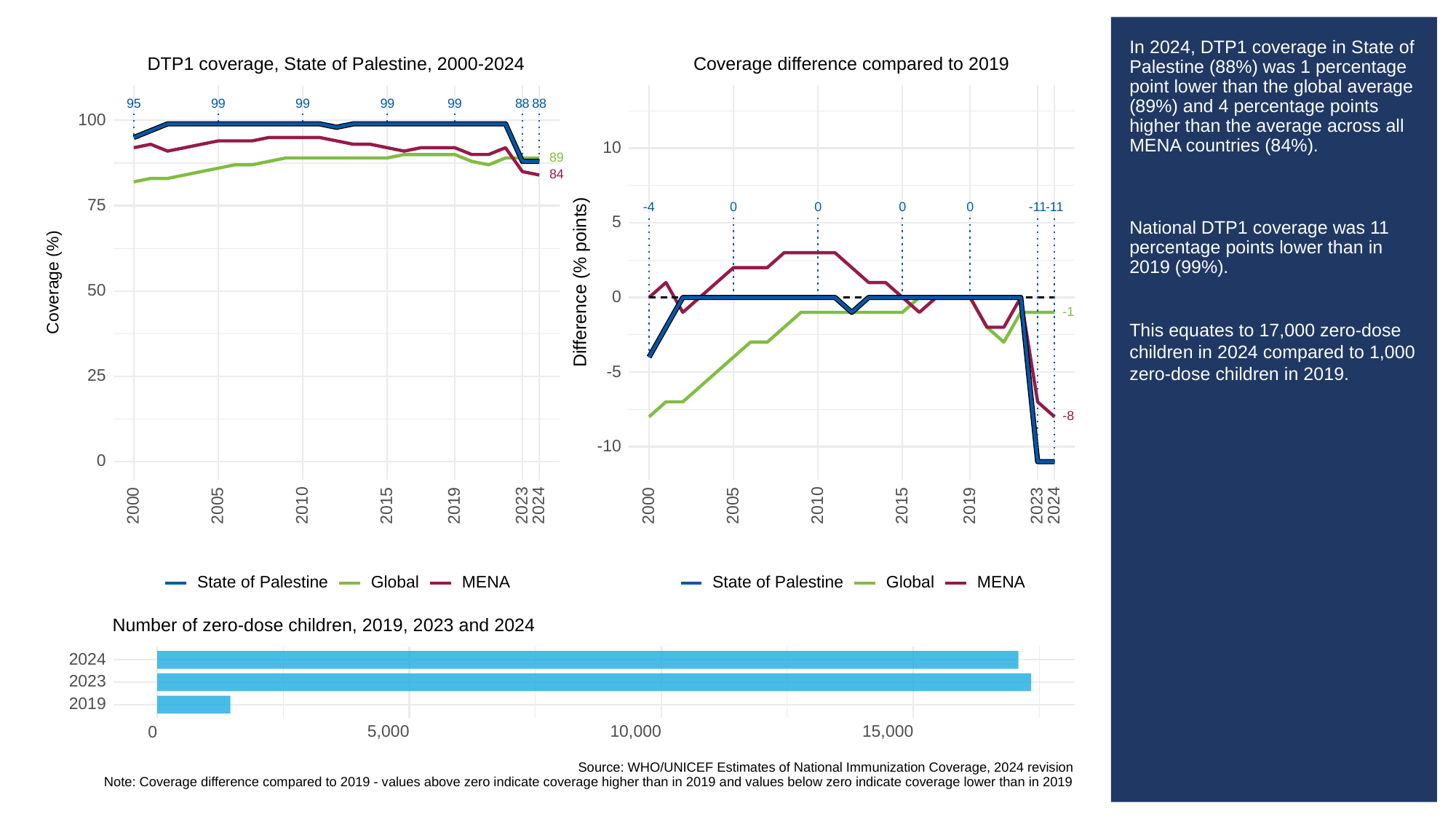

# In 2024, DTP1 coverage in State of Palestine (88%) was 1 percentage point lower than the global average (89%) and 4 percentage points higher than the average across all MENA countries (84%).

National DTP1 coverage was 11 percentage points lower than in 2019 (99%).

This equates to 17,000 zero-dose children in 2024 compared to 1,000 zero-dose children in 2019.

DTP1 coverage, State of Palestine, 2000-2024
Coverage difference compared to 2019

95
99
99
99
99
88
88

100

10

89

84

75
0
0
0
0
-11
-11
-4

5

Difference (% points)
Coverage (%)
50

0

-1

-5
25

-8

-10

0

2023
2023
2000
2005
2010
2015
2019
2024
2000
2005
2010
2015
2019
2024
State of Palestine
Global
State of Palestine
Global
MENA
MENA

Number of zero-dose children, 2019, 2023 and 2024

2024

2023

2019

5,000
10,000
15,000
0
Source: WHO/UNICEF Estimates of National Immunization Coverage, 2024 revision
Note: Coverage difference compared to 2019 - values above zero indicate coverage higher than in 2019 and values below zero indicate coverage lower than in 2019